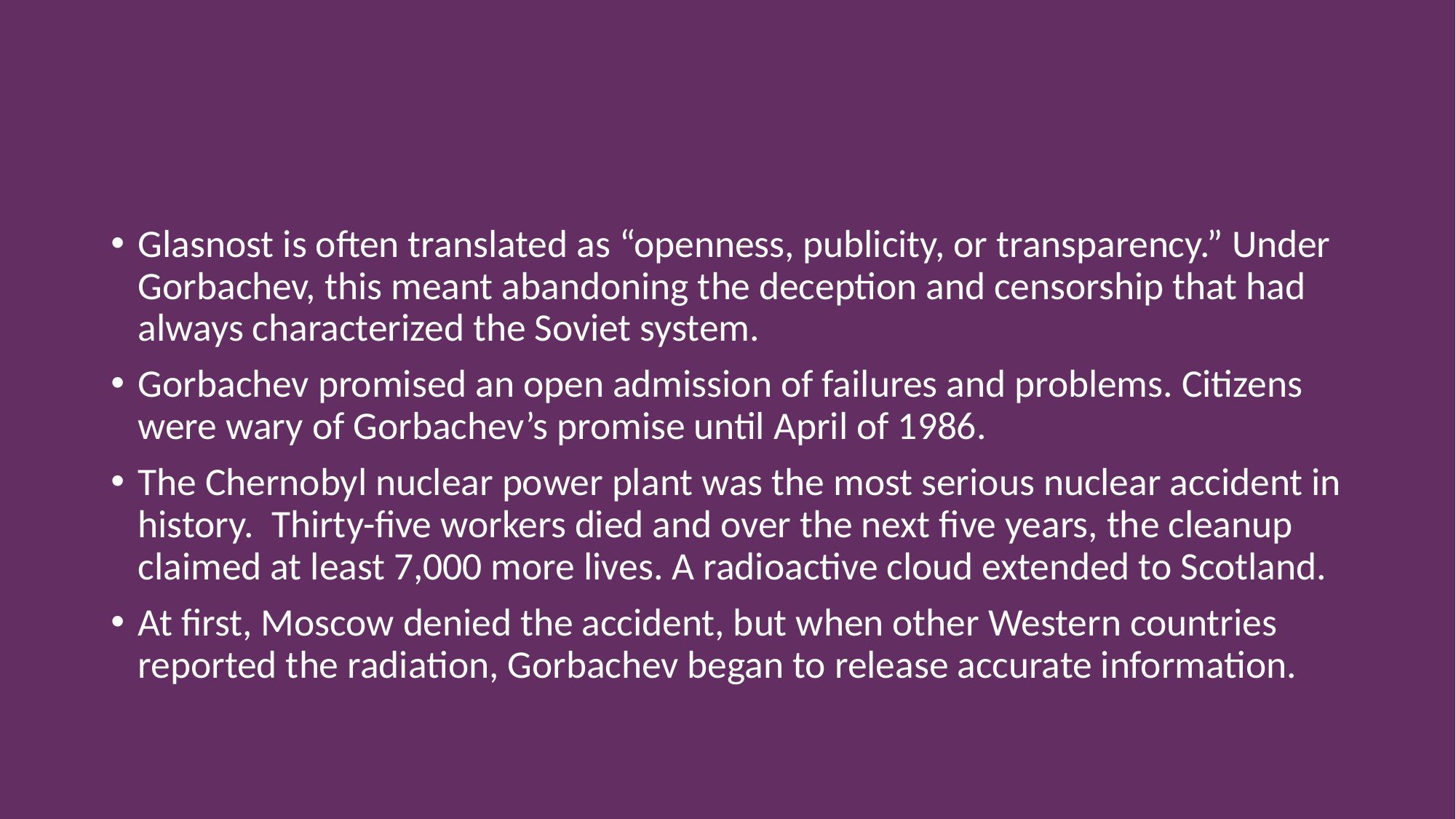

Glasnost is often translated as “openness, publicity, or transparency.” Under Gorbachev, this meant abandoning the deception and censorship that had always characterized the Soviet system.
Gorbachev promised an open admission of failures and problems. Citizens were wary of Gorbachev’s promise until April of 1986.
The Chernobyl nuclear power plant was the most serious nuclear accident in history.  Thirty-five workers died and over the next five years, the cleanup claimed at least 7,000 more lives. A radioactive cloud extended to Scotland.
At first, Moscow denied the accident, but when other Western countries reported the radiation, Gorbachev began to release accurate information.